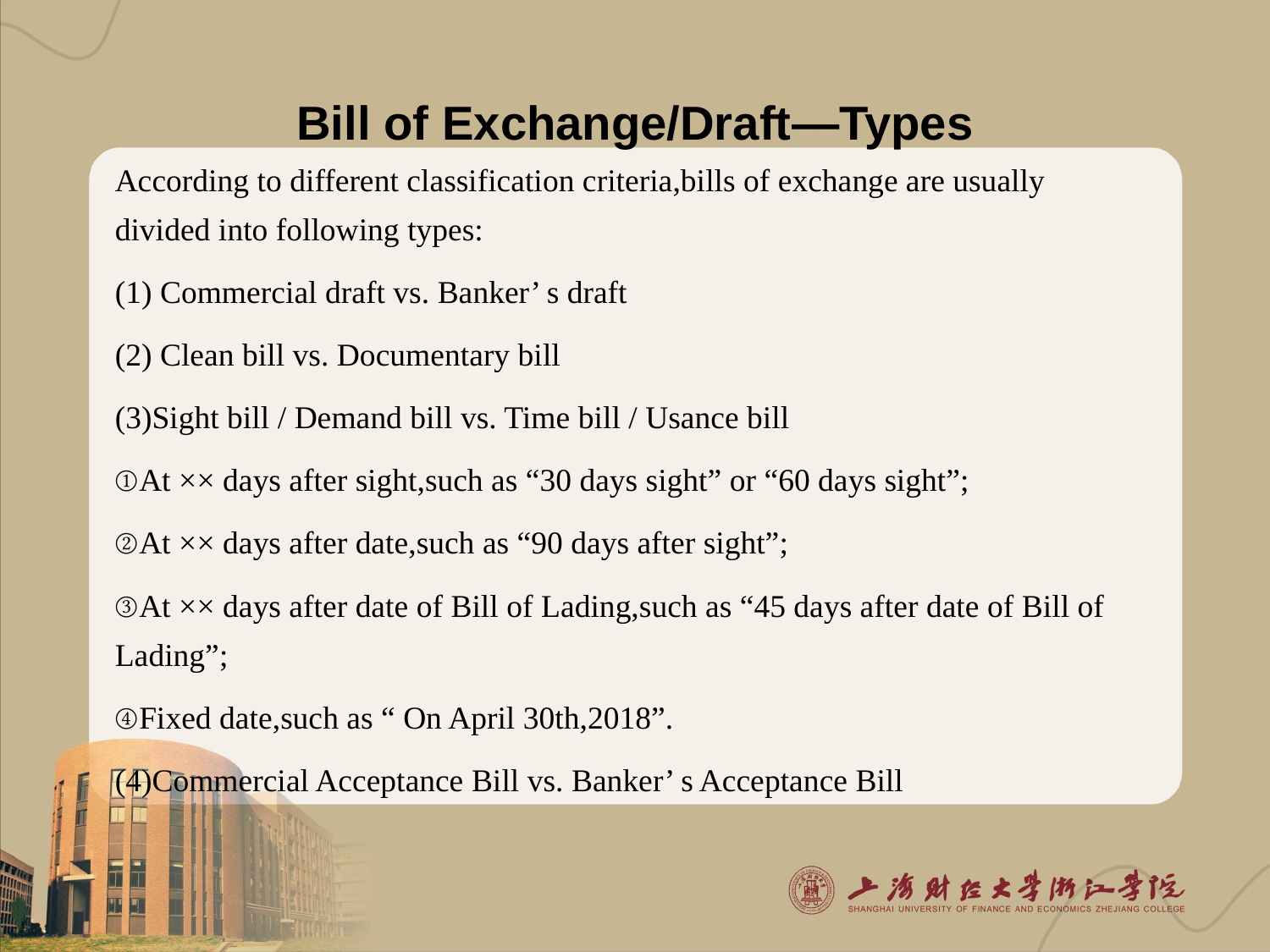

# Bill of Exchange/Draft—Types
According to different classification criteria,bills of exchange are usually divided into following types:
(1) Commercial draft vs. Banker’ s draft
(2) Clean bill vs. Documentary bill
(3)Sight bill / Demand bill vs. Time bill / Usance bill
①At ×× days after sight,such as “30 days sight” or “60 days sight”;
②At ×× days after date,such as “90 days after sight”;
③At ×× days after date of Bill of Lading,such as “45 days after date of Bill of Lading”;
④Fixed date,such as “ On April 30th,2018”.
(4)Commercial Acceptance Bill vs. Banker’ s Acceptance Bill